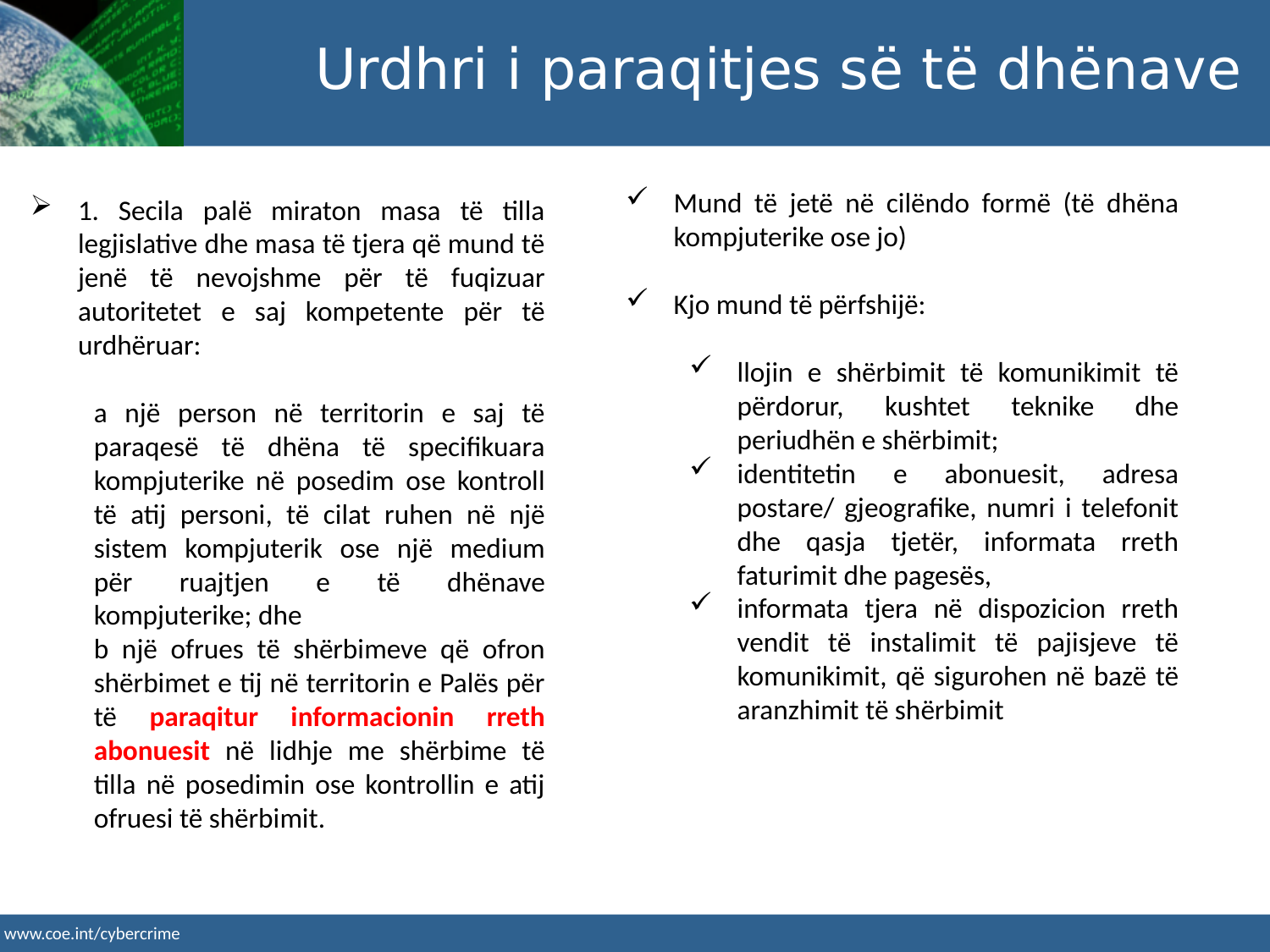

Urdhri i paraqitjes së të dhënave
Mund të jetë në cilëndo formë (të dhëna kompjuterike ose jo)

Kjo mund të përfshijë:

llojin e shërbimit të komunikimit të përdorur, kushtet teknike dhe periudhën e shërbimit;
identitetin e abonuesit, adresa postare/ gjeografike, numri i telefonit dhe qasja tjetër, informata rreth faturimit dhe pagesës,
informata tjera në dispozicion rreth vendit të instalimit të pajisjeve të komunikimit, që sigurohen në bazë të aranzhimit të shërbimit
1. Secila palë miraton masa të tilla legjislative dhe masa të tjera që mund të jenë të nevojshme për të fuqizuar autoritetet e saj kompetente për të urdhëruar:

a një person në territorin e saj të paraqesë të dhëna të specifikuara kompjuterike në posedim ose kontroll të atij personi, të cilat ruhen në një sistem kompjuterik ose një medium për ruajtjen e të dhënave kompjuterike; dhe
b një ofrues të shërbimeve që ofron shërbimet e tij në territorin e Palës për të paraqitur informacionin rreth abonuesit në lidhje me shërbime të tilla në posedimin ose kontrollin e atij ofruesi të shërbimit.